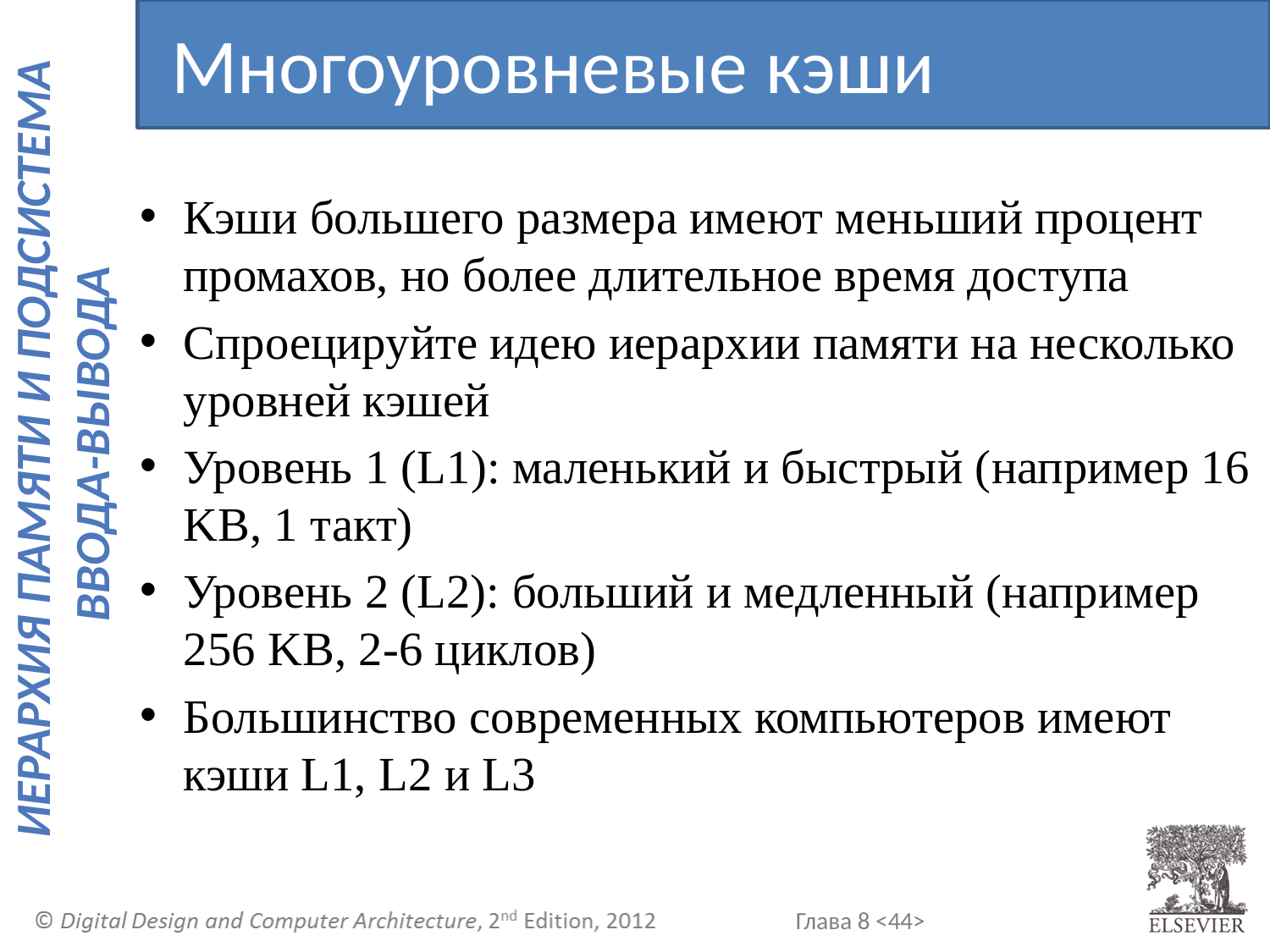

Многоуровневые кэши
Кэши большего размера имеют меньший процент промахов, но более длительное время доступа
Спроецируйте идею иерархии памяти на несколько уровней кэшей
Уровень 1 (L1): маленький и быстрый (например 16 KB, 1 такт)
Уровень 2 (L2): больший и медленный (например 256 KB, 2-6 циклов)
Большинство современных компьютеров имеют кэши L1, L2 и L3